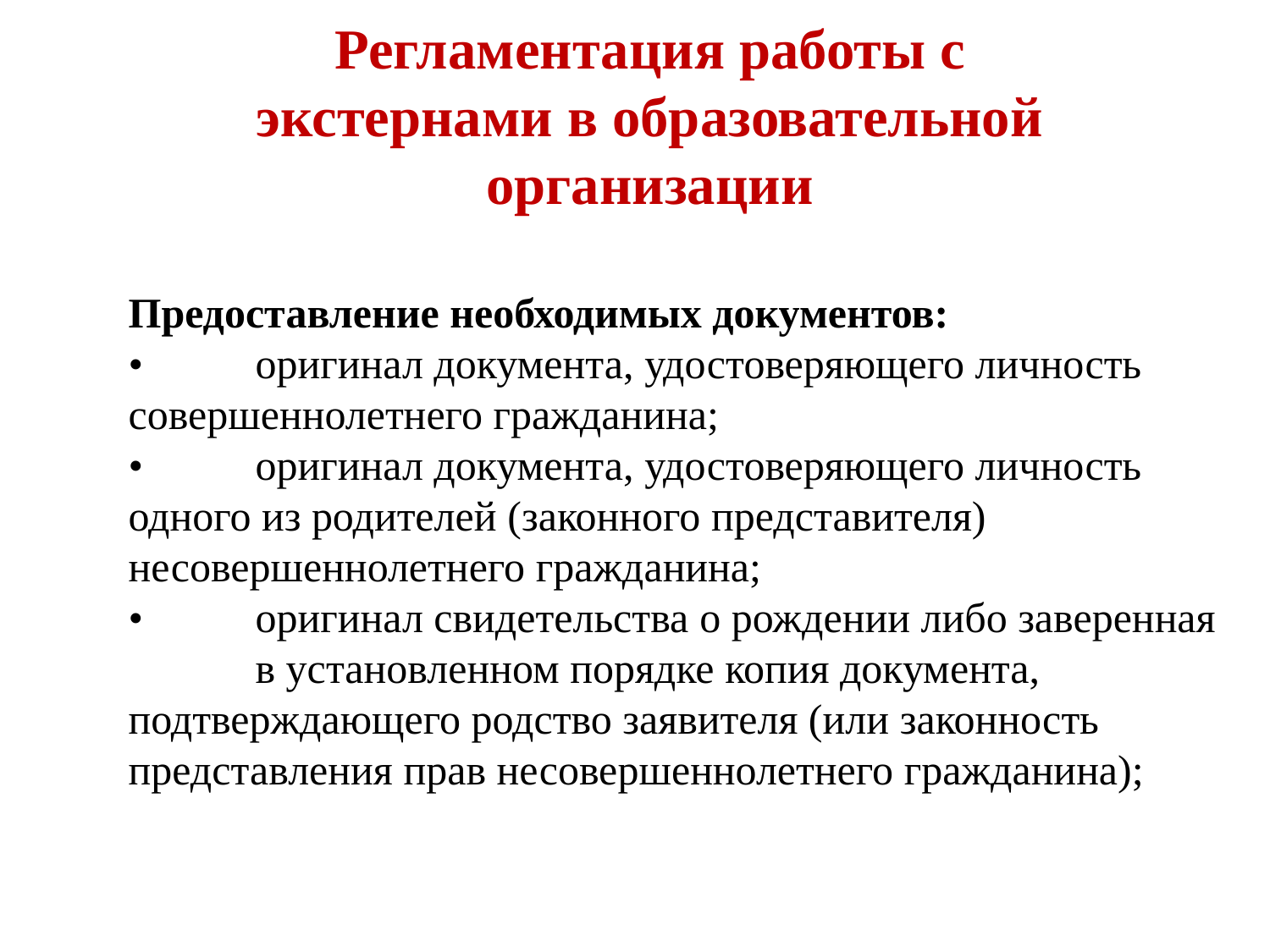

Регламентация работы с
экстернами в образовательной
организации
Предоставление необходимых документов:
• 	оригинал документа, удостоверяющего личность совершеннолетнего гражданина;
• 	оригинал документа, удостоверяющего личность одного из родителей (законного представителя) несовершеннолетнего гражданина;
• 	оригинал свидетельства о рождении либо заверенная 	в установленном порядке копия документа, подтверждающего родство заявителя (или законность представления прав несовершеннолетнего гражданина);